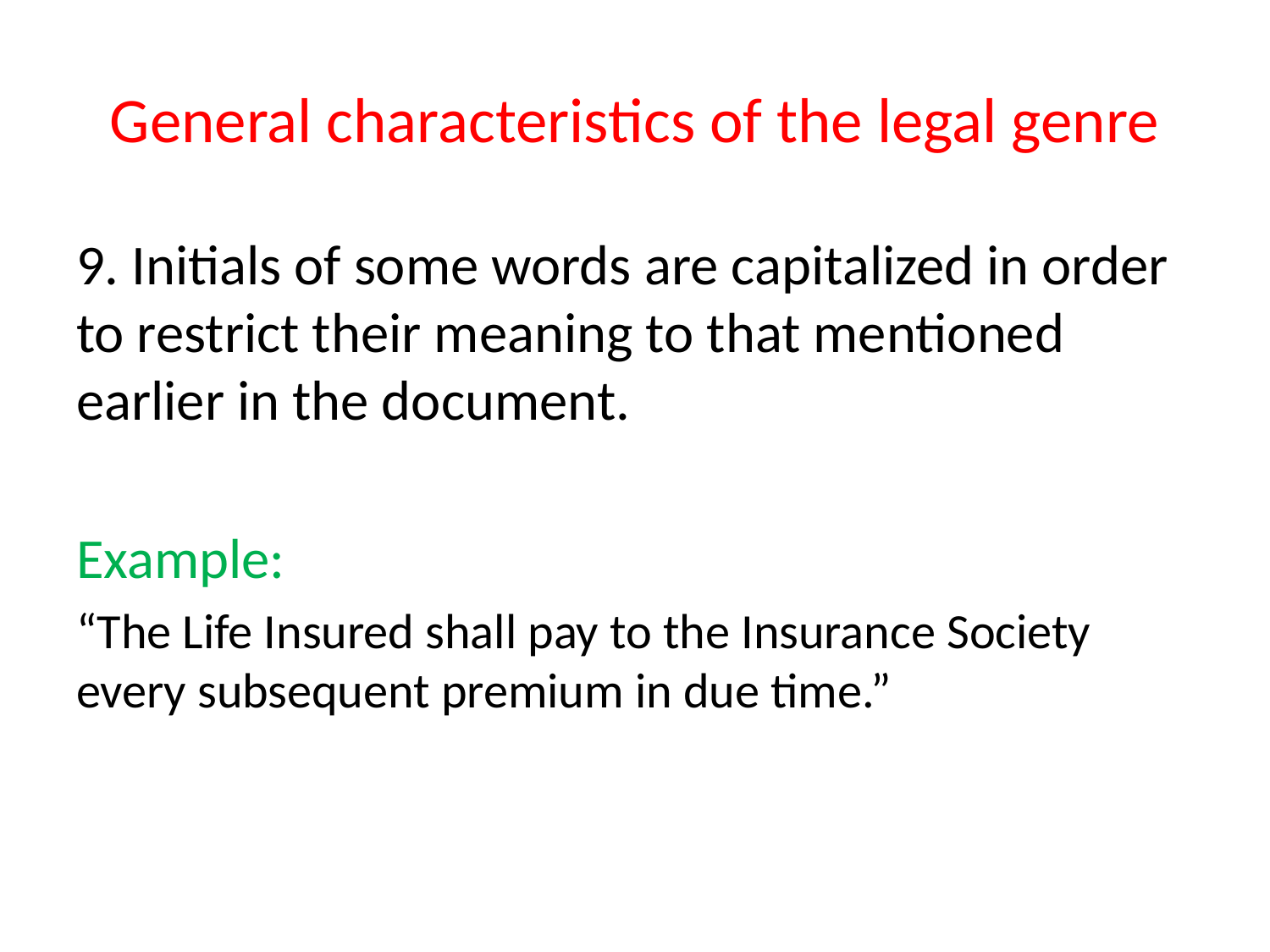

# General characteristics of the legal genre
9. Initials of some words are capitalized in order to restrict their meaning to that mentioned earlier in the document.

Example:
“The Life Insured shall pay to the Insurance Society every subsequent premium in due time.”